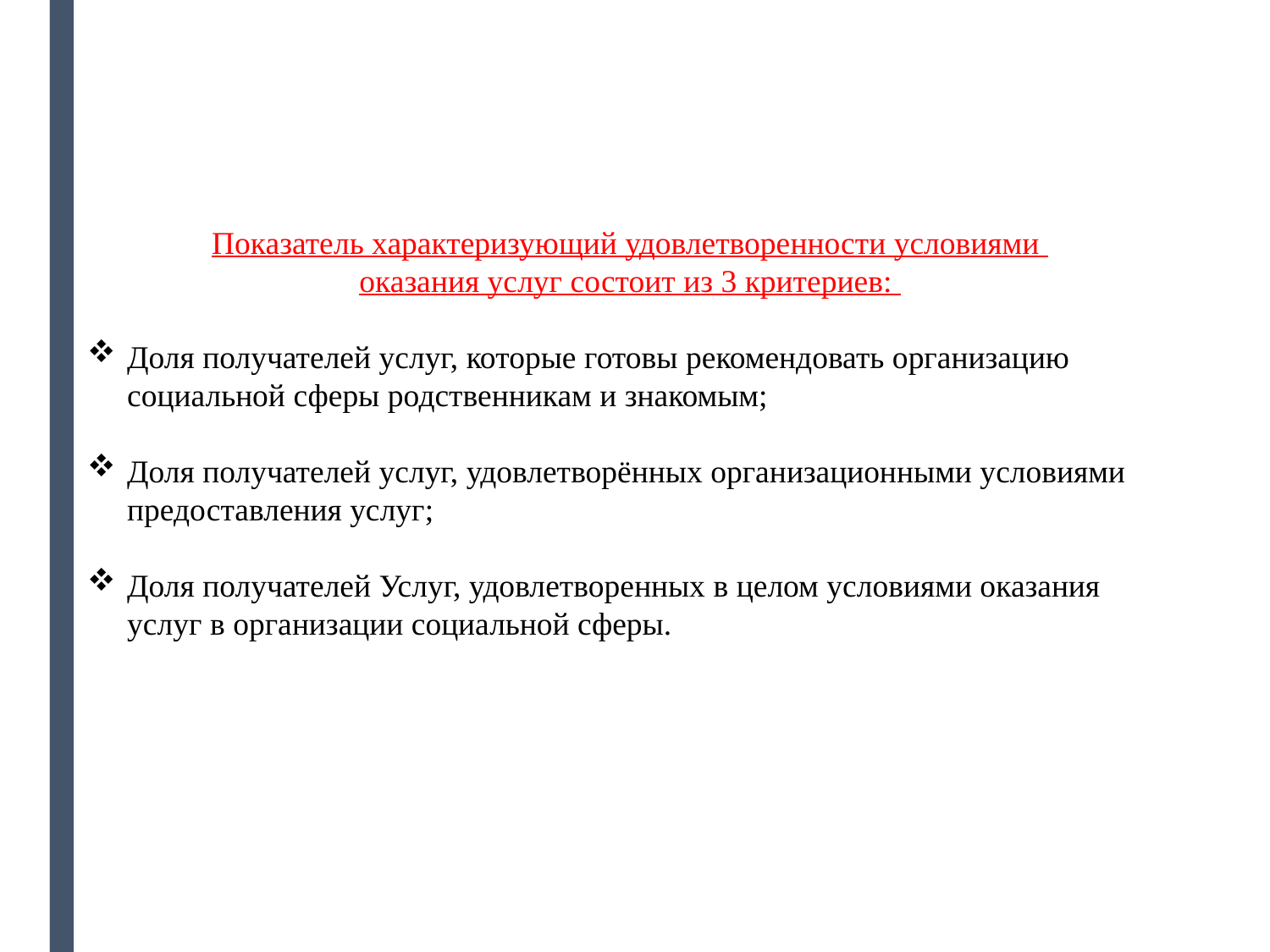

Показатель характеризующий удовлетворенности условиями
оказания услуг состоит из 3 критериев:

Доля получателей услуг, которые готовы рекомендовать организацию социальной сферы родственникам и знакомым;

Доля получателей услуг, удовлетворённых организационными условиями предоставления услуг;

Доля получателей Услуг, удовлетворенных в целом условиями оказания услуг в организации социальной сферы.